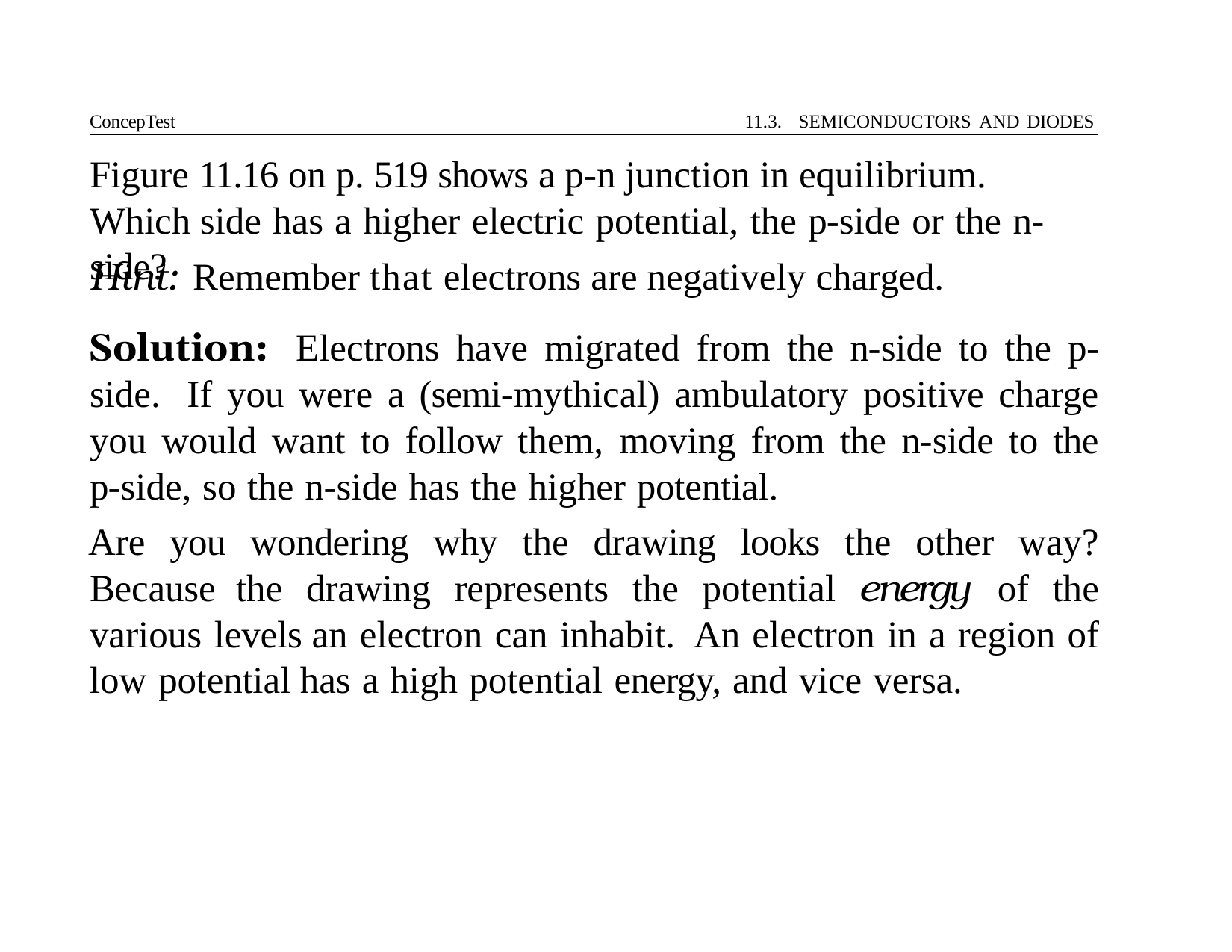

ConcepTest	11.3.  SEMICONDUCTORS AND DIODES

# Figure 11.16 on p. 519 shows a p-n junction in equilibrium. Which side has a higher electric potential, the p-side or the n-side?
Hint: Remember that electrons are negatively charged.
Solution:  Electrons have migrated from the n-side to the p- side.  If you were a (semi-mythical) ambulatory positive charge you would want to follow them, moving from the n-side to the p-side, so the n-side has the higher potential.
Are you wondering why the drawing looks the other way? Because the drawing represents the potential energy of the various levels an electron can inhabit. An electron in a region of low potential has a high potential energy, and vice versa.